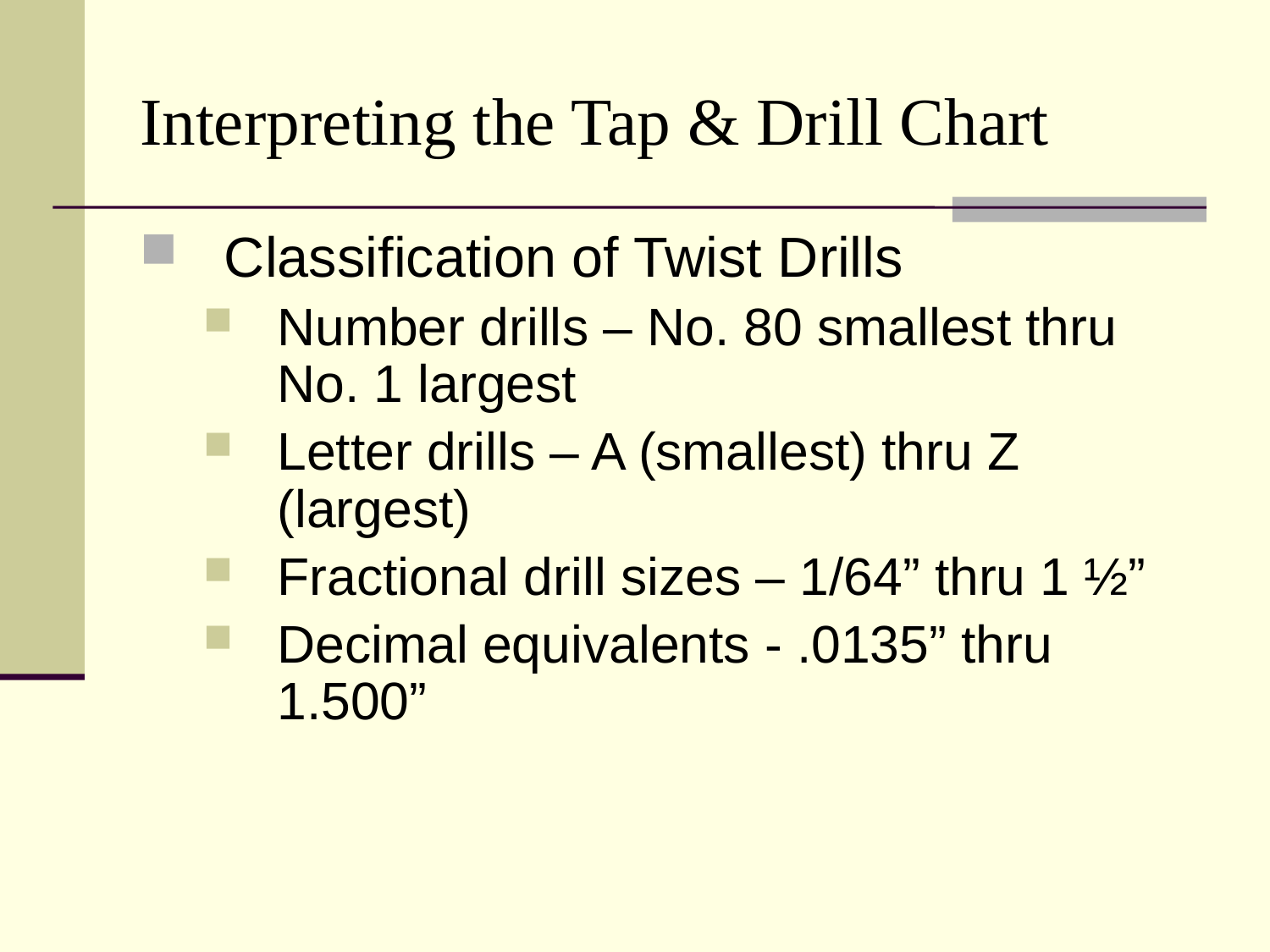

# Interpreting the Tap & Drill Chart
Classification of Twist Drills
Number drills – No. 80 smallest thru No. 1 largest
Letter drills – A (smallest) thru Z (largest)
Fractional drill sizes – 1/64” thru 1 ½”
Decimal equivalents - .0135” thru 1.500”